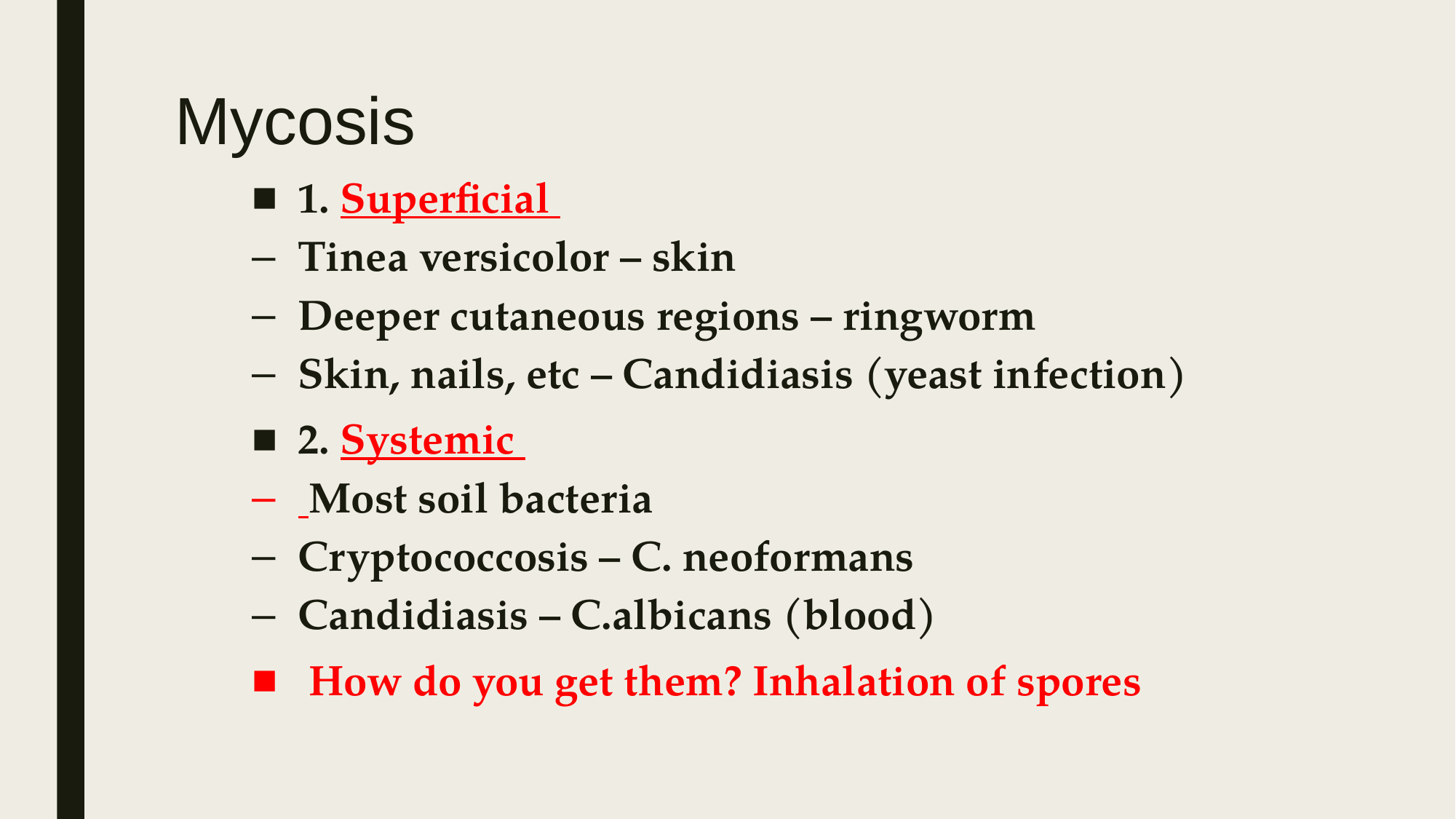

# Mycosis
1. Superficial
Tinea versicolor – skin
Deeper cutaneous regions – ringworm
Skin, nails, etc – Candidiasis (yeast infection)
2. Systemic
 Most soil bacteria
Cryptococcosis – C. neoformans
Candidiasis – C.albicans (blood)
 How do you get them? Inhalation of spores